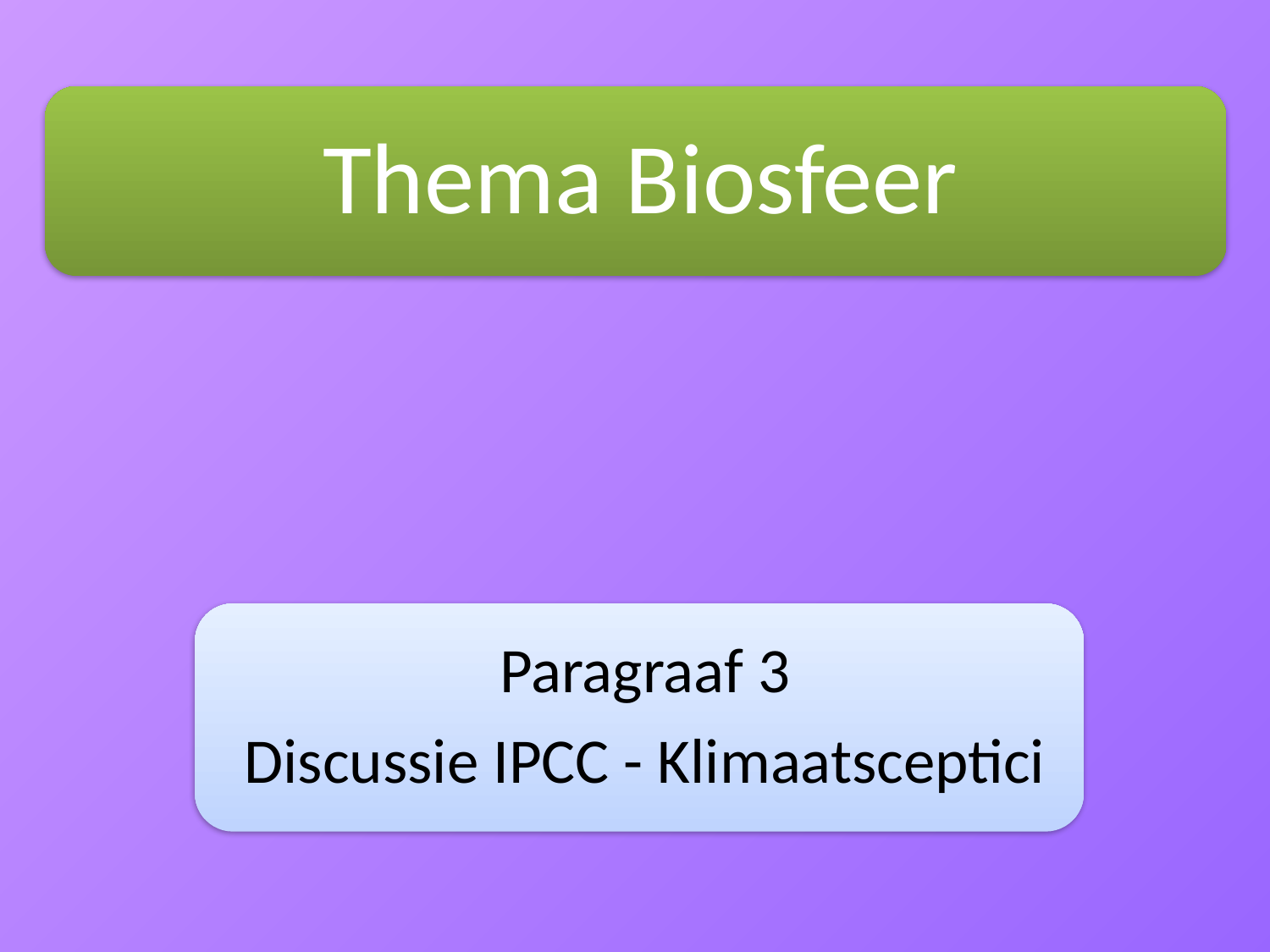

Thema Biosfeer
Paragraaf 3
Discussie IPCC - Klimaatsceptici